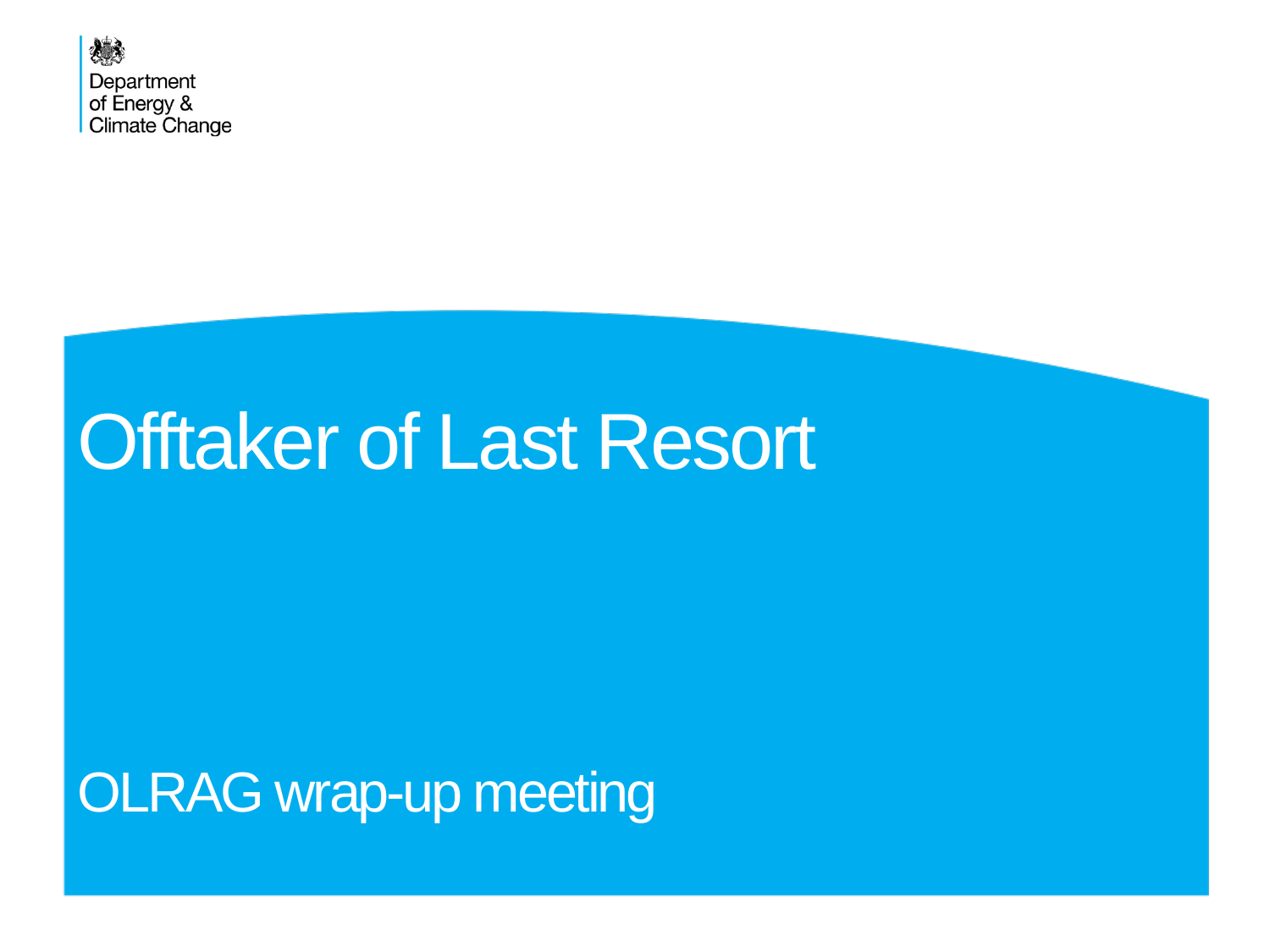

# Offtaker of Last Resort OLRAG wrap-up meeting